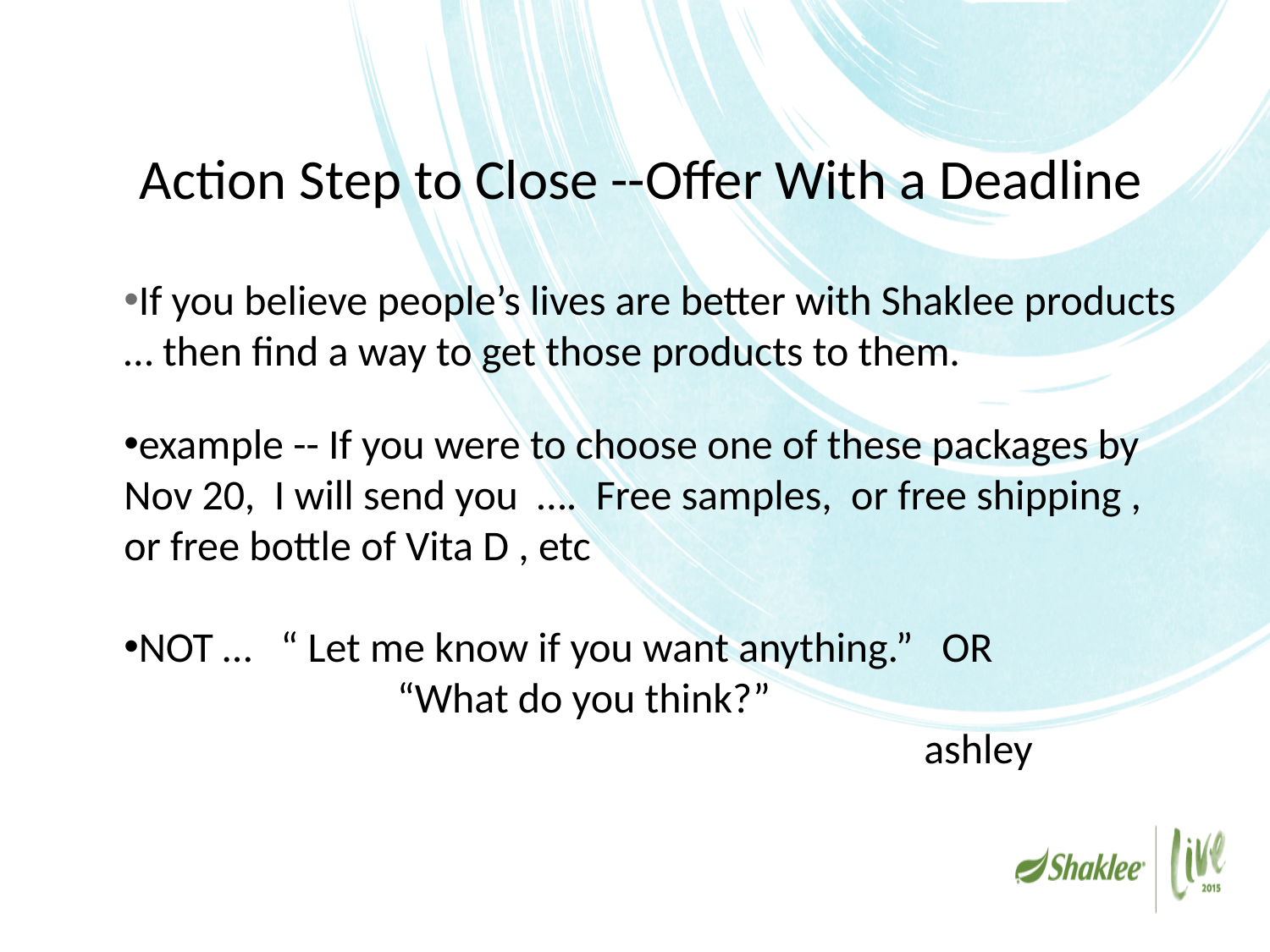

# Action Step to Close --Offer With a Deadline
If you believe people’s lives are better with Shaklee products … then find a way to get those products to them.

example -- If you were to choose one of these packages by Nov 20,  I will send you  ….  Free samples,  or free shipping ,  or free bottle of Vita D , etc

NOT …   “ Let me know if you want anything.”   OR
		       “What do you think?”
                                                                                         ashley